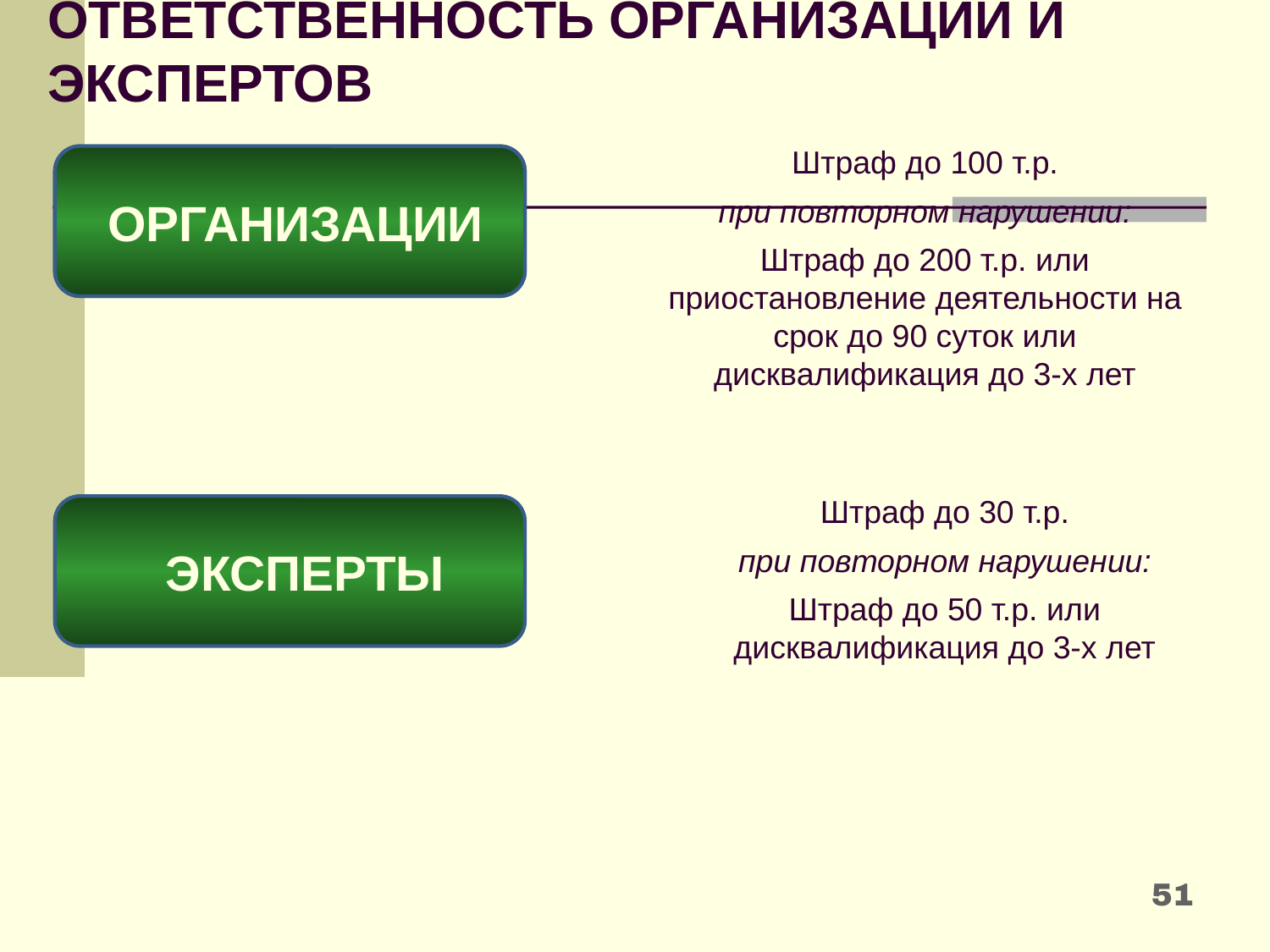

# ОТВЕТСТВЕННОСТЬ ОРГАНИЗАЦИЙ И ЭКСПЕРТОВ
Штраф до 100 т.р.
при повторном нарушении:
Штраф до 200 т.р. или приостановление деятельности на срок до 90 суток или дисквалификация до 3-х лет

ОРГАНИЗАЦИИ
ОРГАНИЗАЦИИ
Штраф до 30 т.р.
при повторном нарушении:
Штраф до 50 т.р. или дисквалификация до 3-х лет

ЭКСПЕРТЫ
51